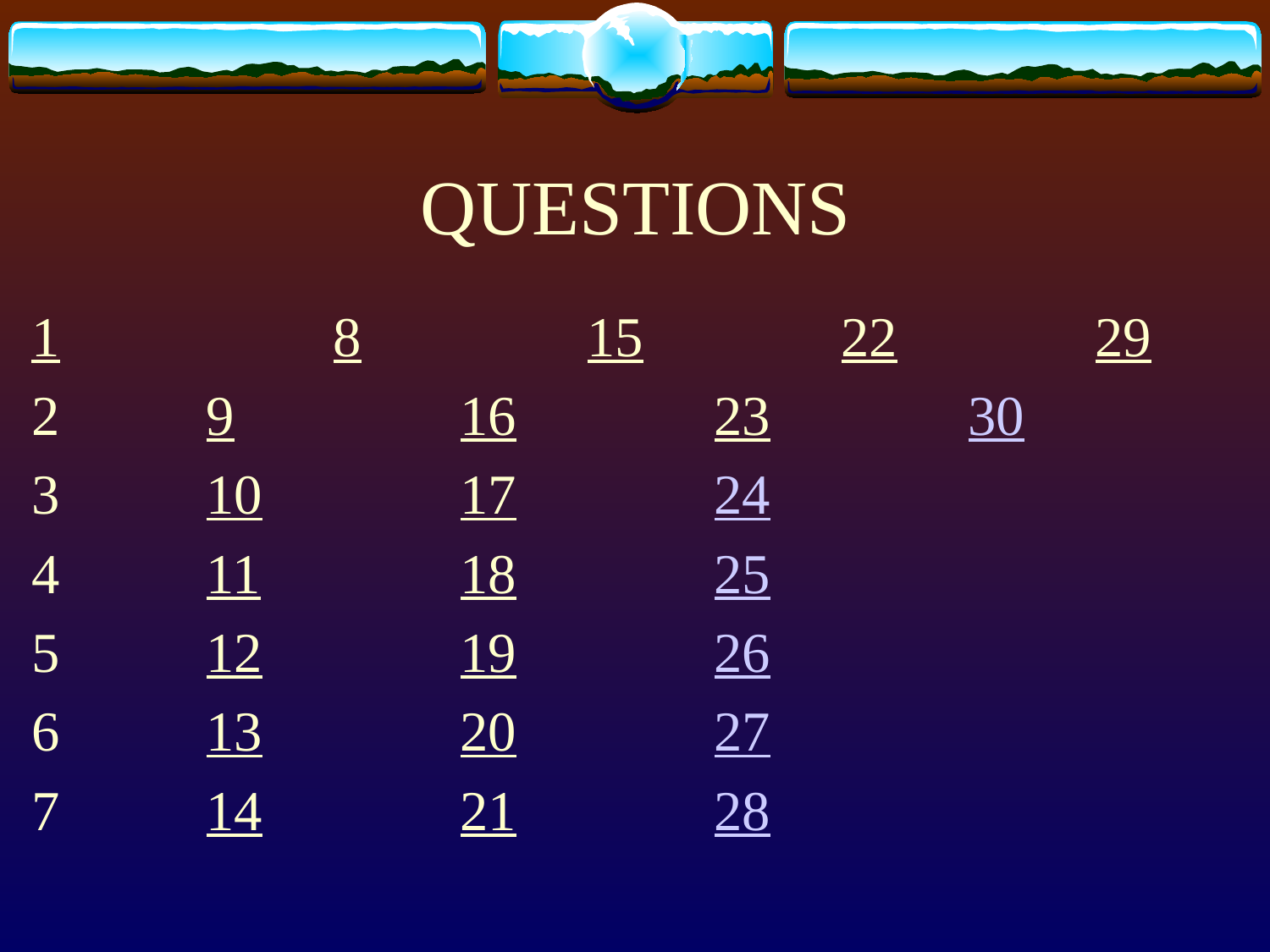

# QUESTIONS
1		 	8		15		22		29
2			9		16		23		30
3			10		17		24
4			11		18		25
5			12		19		26
6			13		20		27
7			14		21		28